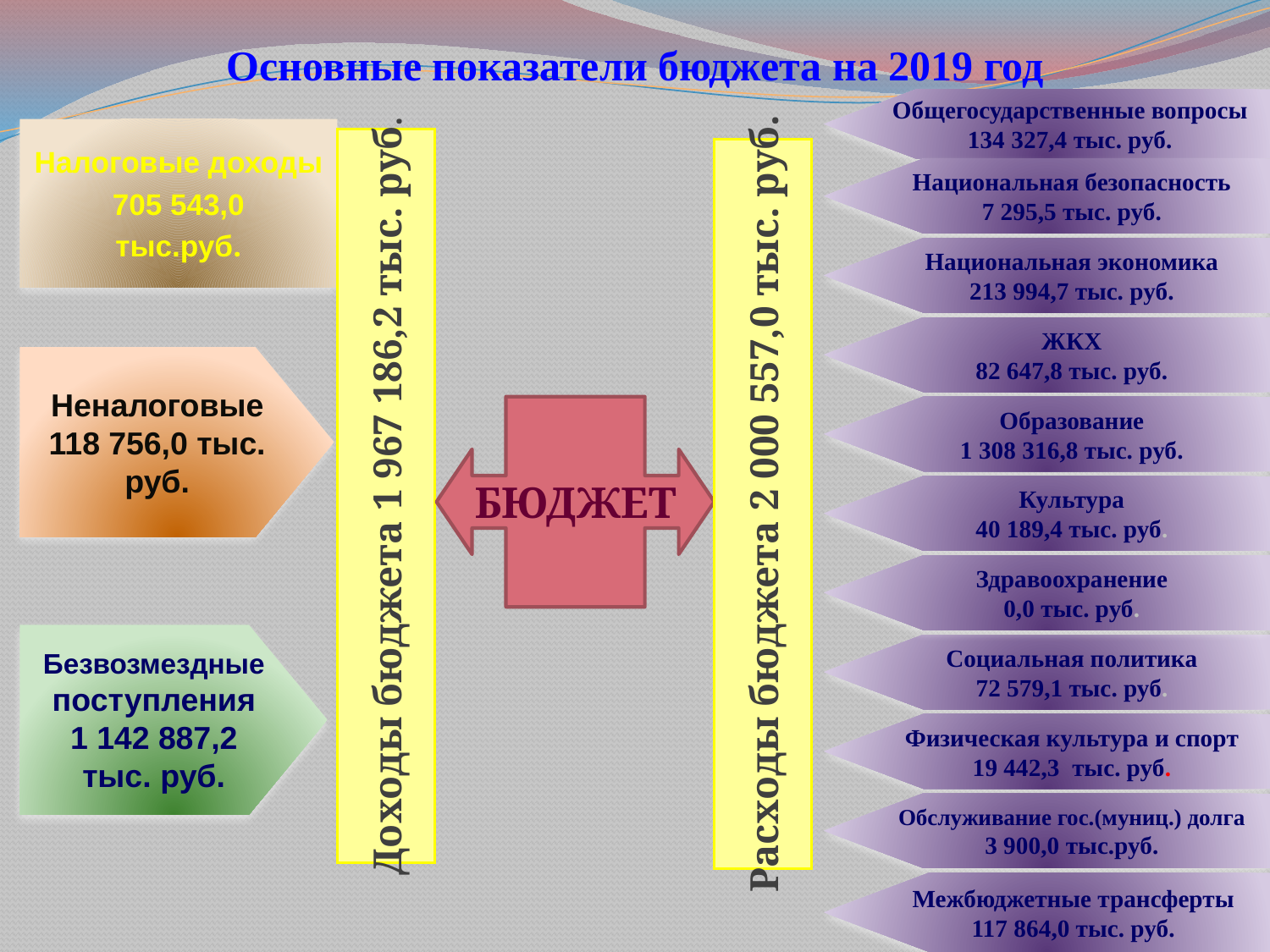

# Основные показатели бюджета на 2019 год
Общегосударственные вопросы
134 327,4 тыс. руб.
Налоговые доходы
705 543,0
тыс.руб.
Доходы бюджета 1 967 186,2 тыс. руб.
Расходы бюджета 2 000 557,0 тыс. руб.
Национальная безопасность
7 295,5 тыс. руб.

Национальная экономика
213 994,7 тыс. руб.
.
ЖКХ
82 647,8 тыс. руб.
Неналоговые 118 756,0 тыс. руб.
БЮДЖЕТ
Образование
1 308 316,8 тыс. руб.
Культура
40 189,4 тыс. руб.
Здравоохранение
0,0 тыс. руб.
Безвозмездные поступления
1 142 887,2
тыс. руб.
Социальная политика
72 579,1 тыс. руб.
Физическая культура и спорт
19 442,3  тыс. руб.
Обслуживание гос.(муниц.) долга
3 900,0 тыс.руб.
Межбюджетные трансферты
117 864,0 тыс. руб.